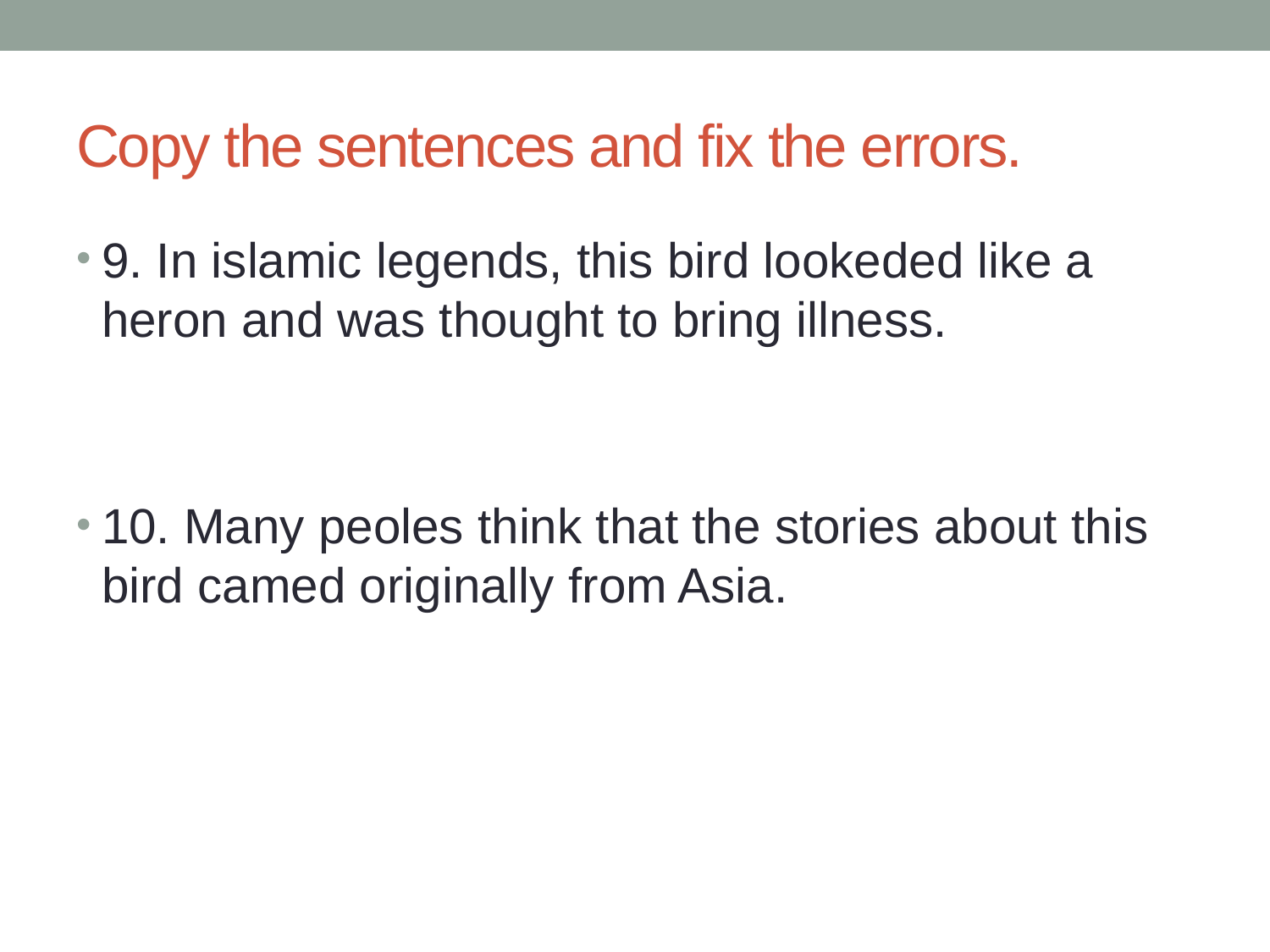

# Copy the sentences and fix the errors.
9. In islamic legends, this bird lookeded like a heron and was thought to bring illness.

10. Many peoles think that the stories about this bird camed originally from Asia.